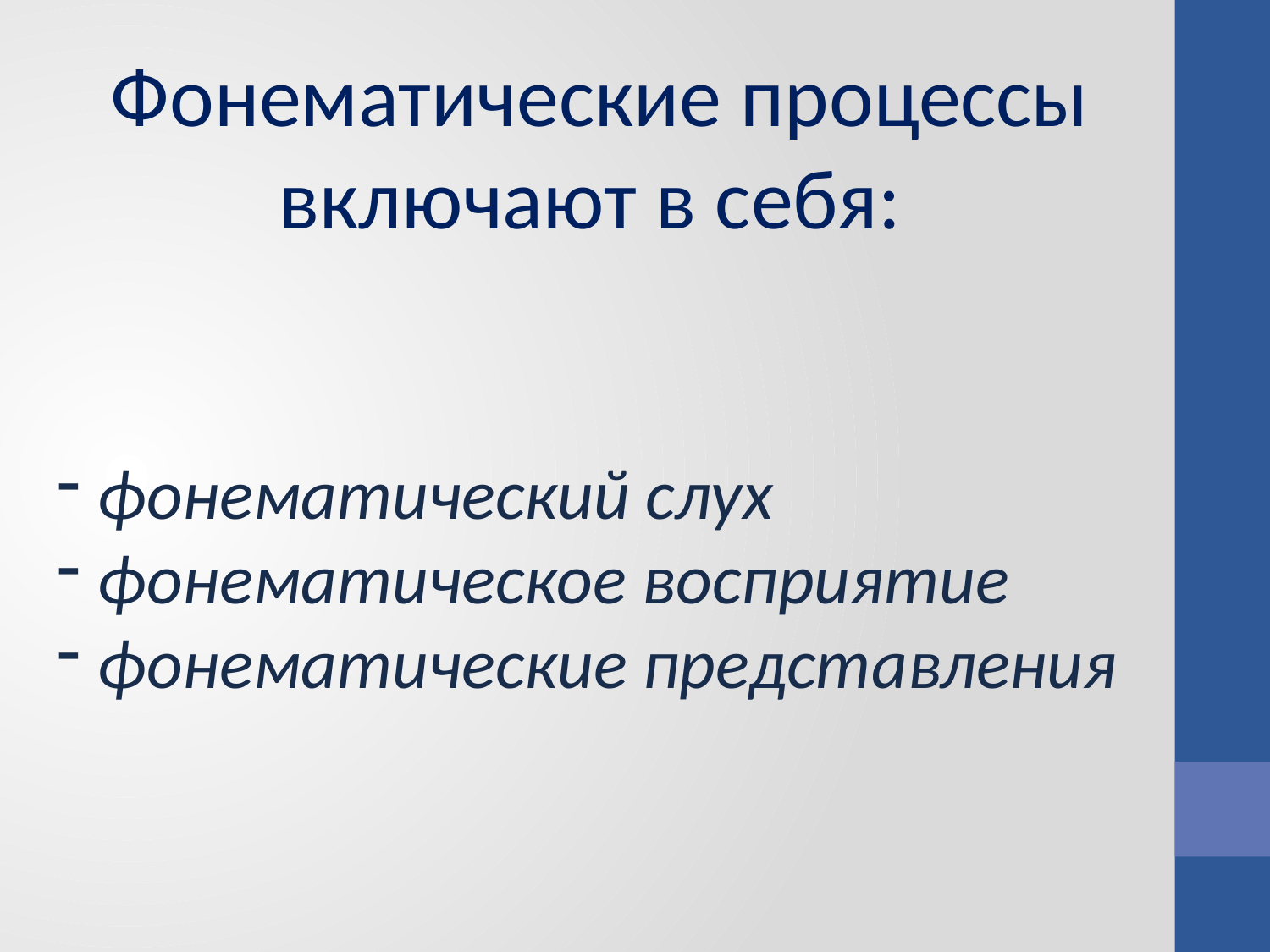

Фонематические процессы включают в себя:

фонематический слух
фонематическое восприятие
фонематические представления